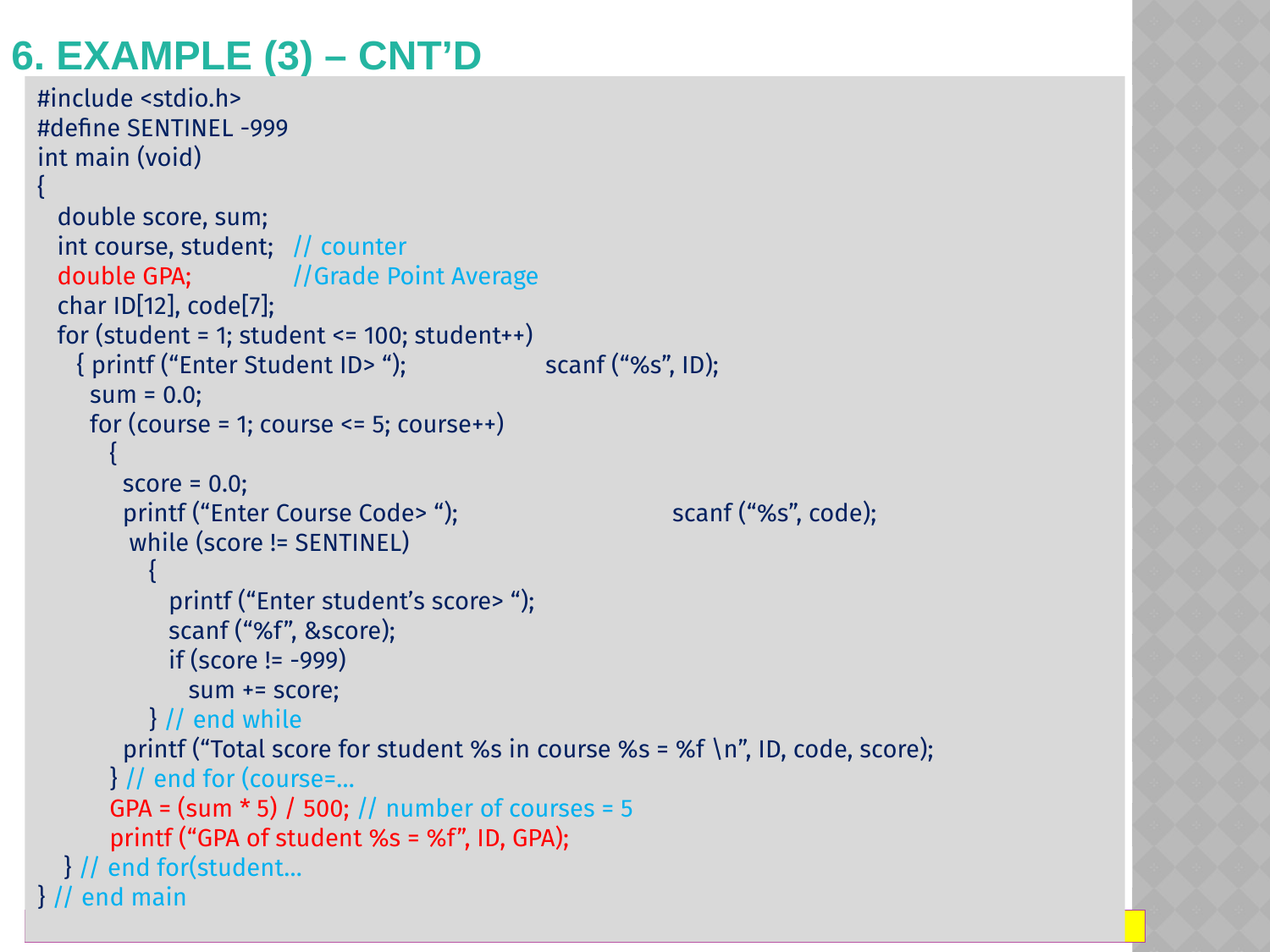

# 6. Example (3) – cnt’d
#include <stdio.h>
#define SENTINEL -999
int main (void)
{
   double score, sum;
   int course, student;	// counter
   double GPA;	//Grade Point Average
   char ID[12], code[7];
   for (student = 1; student <= 100; student++)
      { printf (“Enter Student ID> “);		scanf (“%s”, ID);
        sum = 0.0;
        for (course = 1; course <= 5; course++)
           {
             score = 0.0;
             printf (“Enter Course Code> “);		scanf (“%s”, code);
              while (score != SENTINEL)
                 {
                    printf (“Enter student’s score> “);
                    scanf (“%f”, &score);
                    if (score != -999)
                       sum += score;
                 } // end while
             printf (“Total score for student %s in course %s = %f \n”, ID, code, score);
           } // end for (course=…
           GPA = (sum * 5) / 500; // number of courses = 5
           printf (“GPA of student %s = %f”, ID, GPA);
    } // end for(student…
} // end main

Dr. Soha S. Zaghloul			13